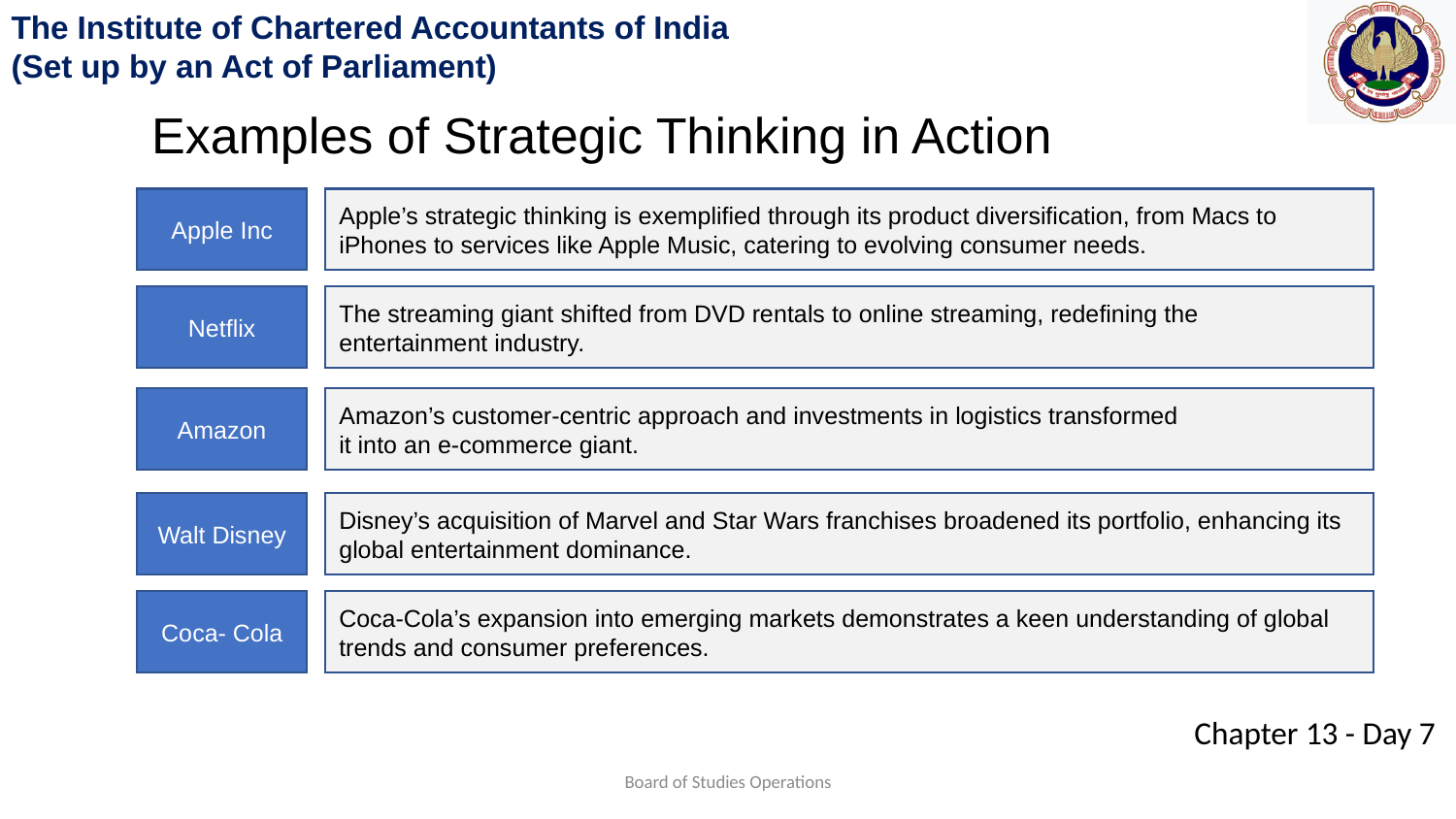

Examples of Strategic Thinking in Action
Apple Inc
Apple’s strategic thinking is exemplified through its product diversification, from Macs to iPhones to services like Apple Music, catering to evolving consumer needs.
Netflix
The streaming giant shifted from DVD rentals to online streaming, redefining the
entertainment industry.
Amazon
Amazon’s customer-centric approach and investments in logistics transformed
it into an e-commerce giant.
Walt Disney
Disney’s acquisition of Marvel and Star Wars franchises broadened its portfolio, enhancing its global entertainment dominance.
Coca- Cola
Coca-Cola’s expansion into emerging markets demonstrates a keen understanding of global trends and consumer preferences.
Board of Studies Operations